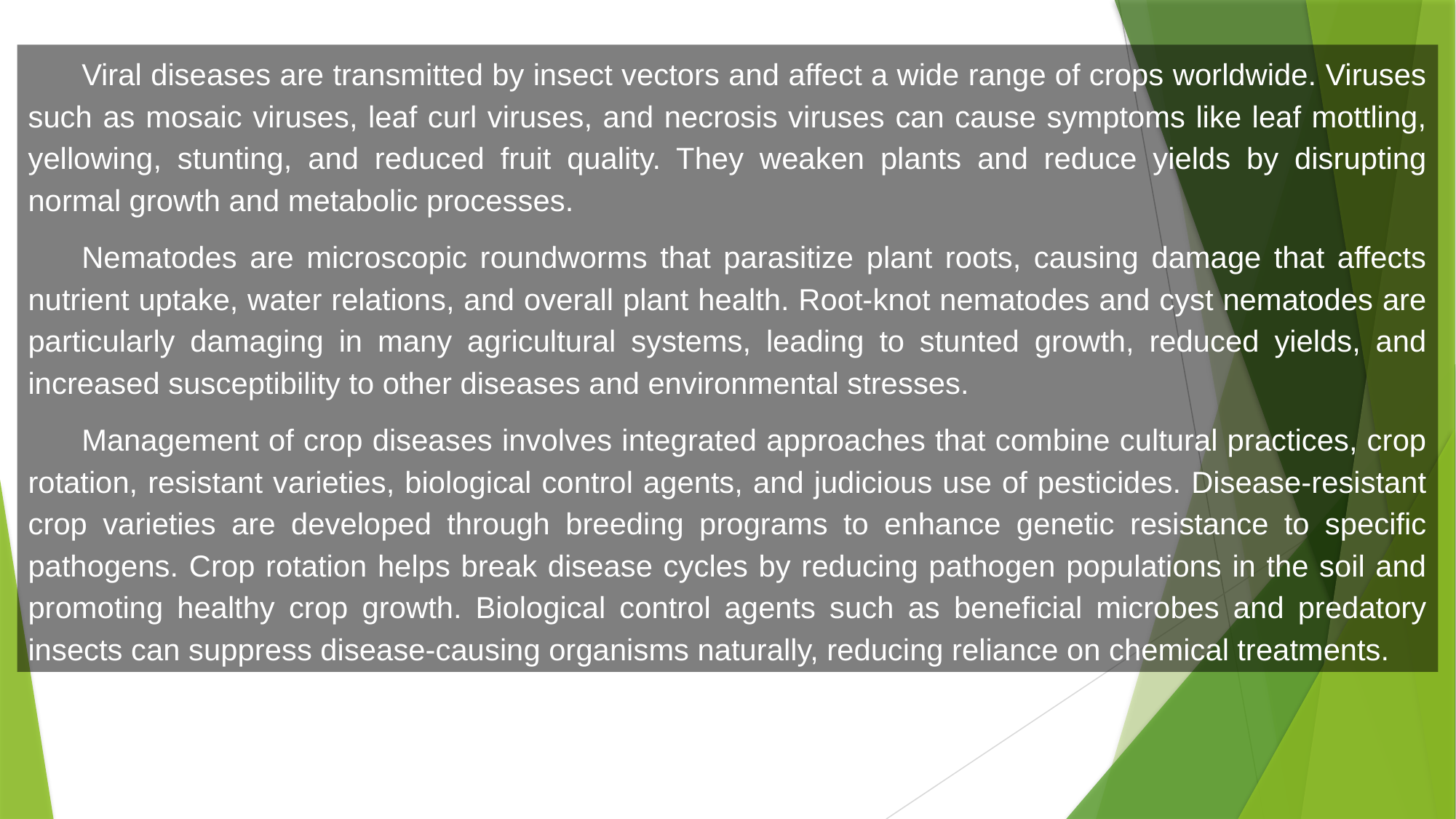

Viral diseases are transmitted by insect vectors and affect a wide range of crops worldwide. Viruses such as mosaic viruses, leaf curl viruses, and necrosis viruses can cause symptoms like leaf mottling, yellowing, stunting, and reduced fruit quality. They weaken plants and reduce yields by disrupting normal growth and metabolic processes.
Nematodes are microscopic roundworms that parasitize plant roots, causing damage that affects nutrient uptake, water relations, and overall plant health. Root-knot nematodes and cyst nematodes are particularly damaging in many agricultural systems, leading to stunted growth, reduced yields, and increased susceptibility to other diseases and environmental stresses.
Management of crop diseases involves integrated approaches that combine cultural practices, crop rotation, resistant varieties, biological control agents, and judicious use of pesticides. Disease-resistant crop varieties are developed through breeding programs to enhance genetic resistance to specific pathogens. Crop rotation helps break disease cycles by reducing pathogen populations in the soil and promoting healthy crop growth. Biological control agents such as beneficial microbes and predatory insects can suppress disease-causing organisms naturally, reducing reliance on chemical treatments.